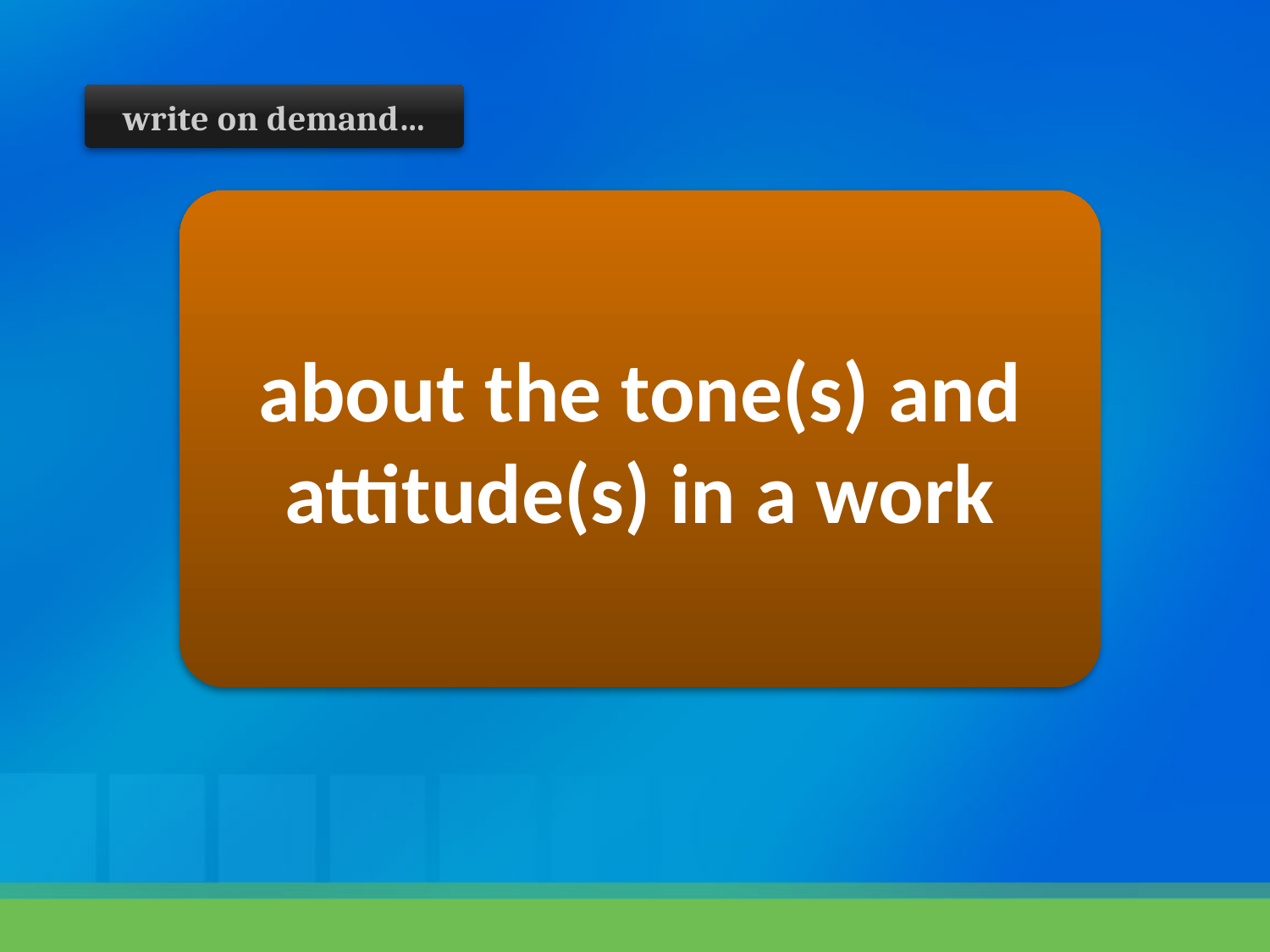

write on demand…
about the tone(s) and attitude(s) in a work